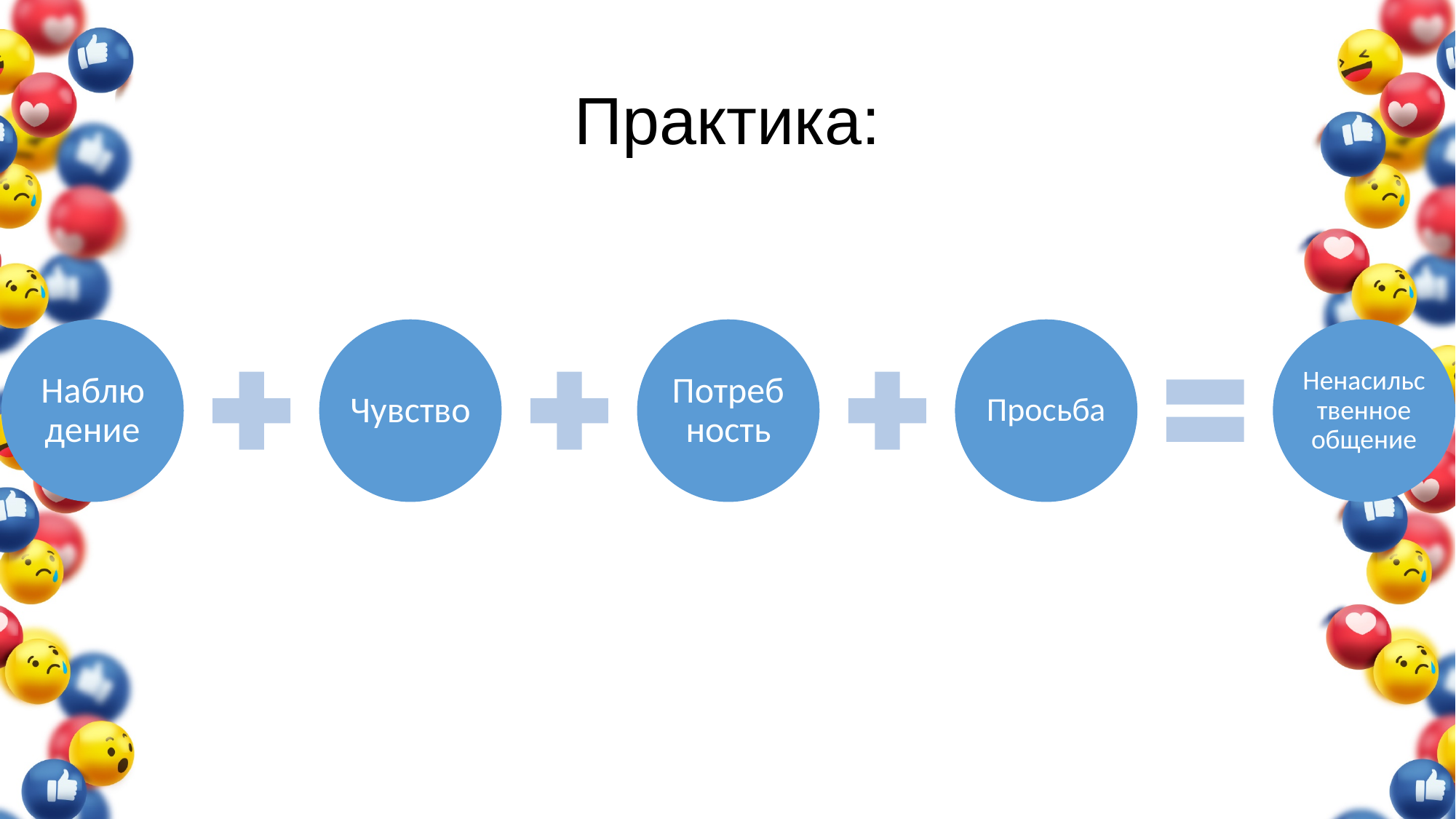

Наблюдение

Чувство

Потребность

Просьба

Ненасильственное общение
# Практика: